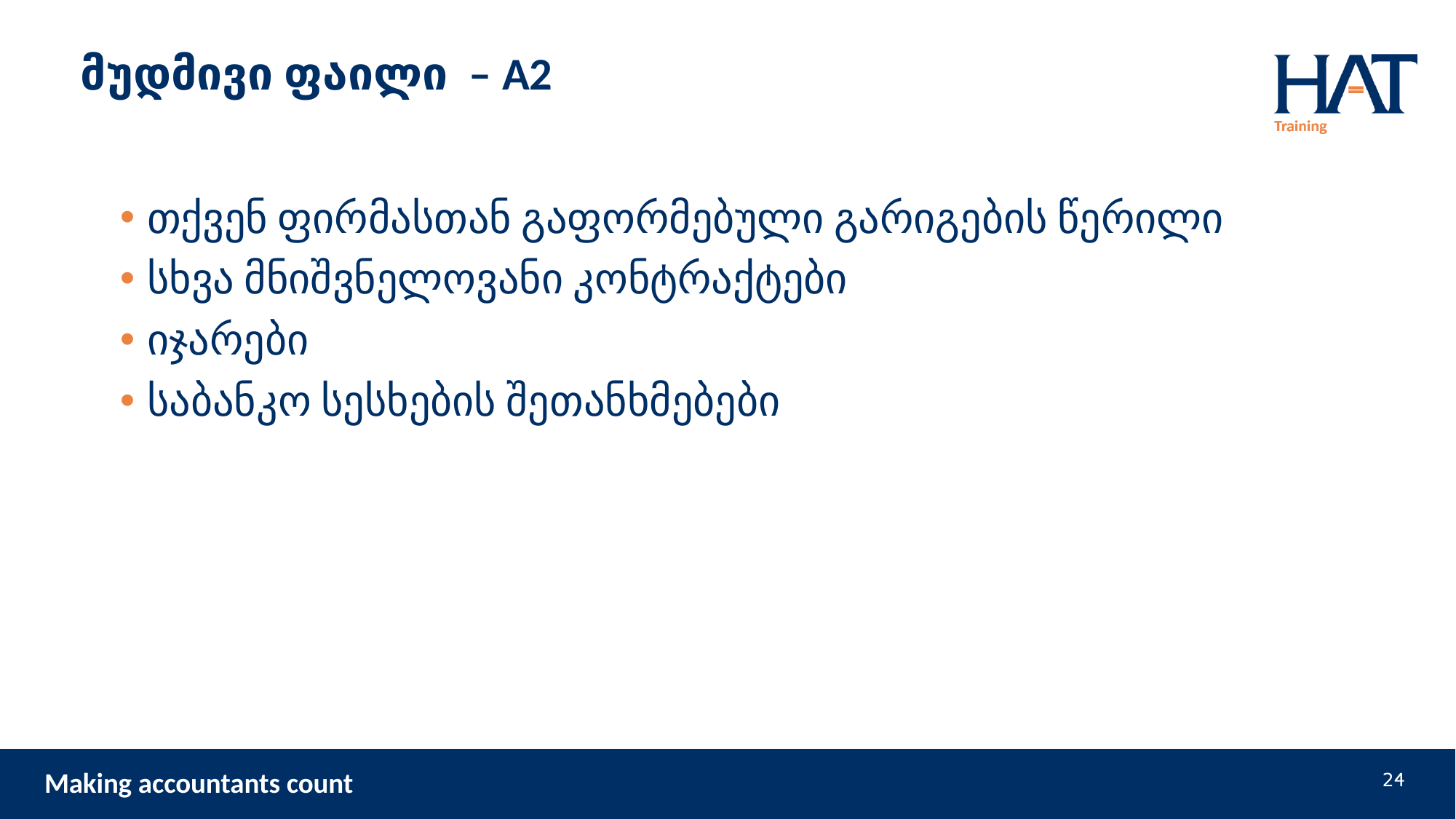

# მუდმივი ფაილი  – A2
თქვენ ფირმასთან გაფორმებული გარიგების წერილი
სხვა მნიშვნელოვანი კონტრაქტები
იჯარები
საბანკო სესხების შეთანხმებები
24